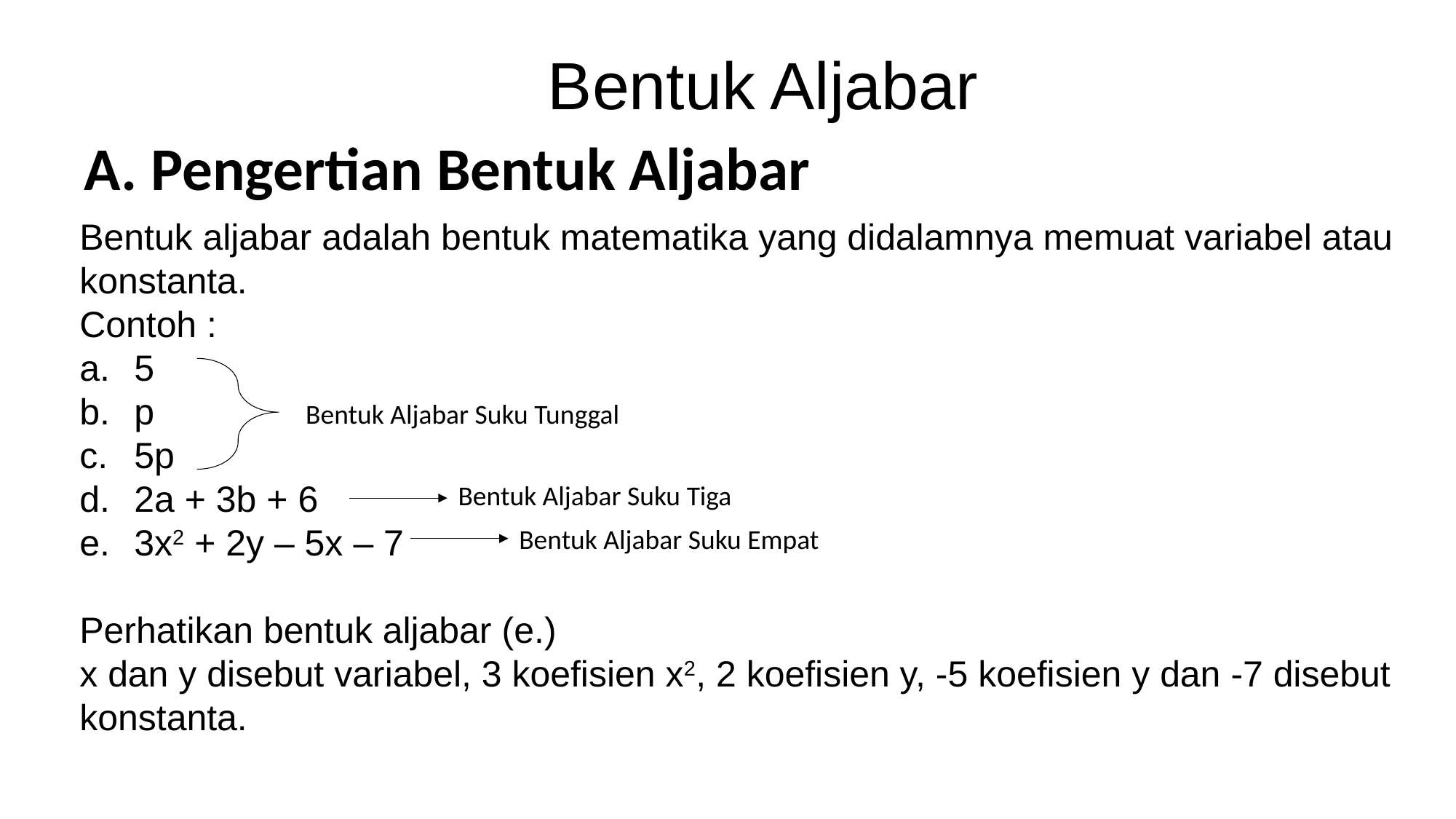

Bentuk Aljabar
A. Pengertian Bentuk Aljabar
Bentuk aljabar adalah bentuk matematika yang didalamnya memuat variabel atau konstanta.
Contoh :
5
p
5p
2a + 3b + 6
3x2 + 2y – 5x – 7

Perhatikan bentuk aljabar (e.)
x dan y disebut variabel, 3 koefisien x2, 2 koefisien y, -5 koefisien y dan -7 disebut konstanta.

Bentuk Aljabar Suku Tunggal
Bentuk Aljabar Suku Tiga
Bentuk Aljabar Suku Empat